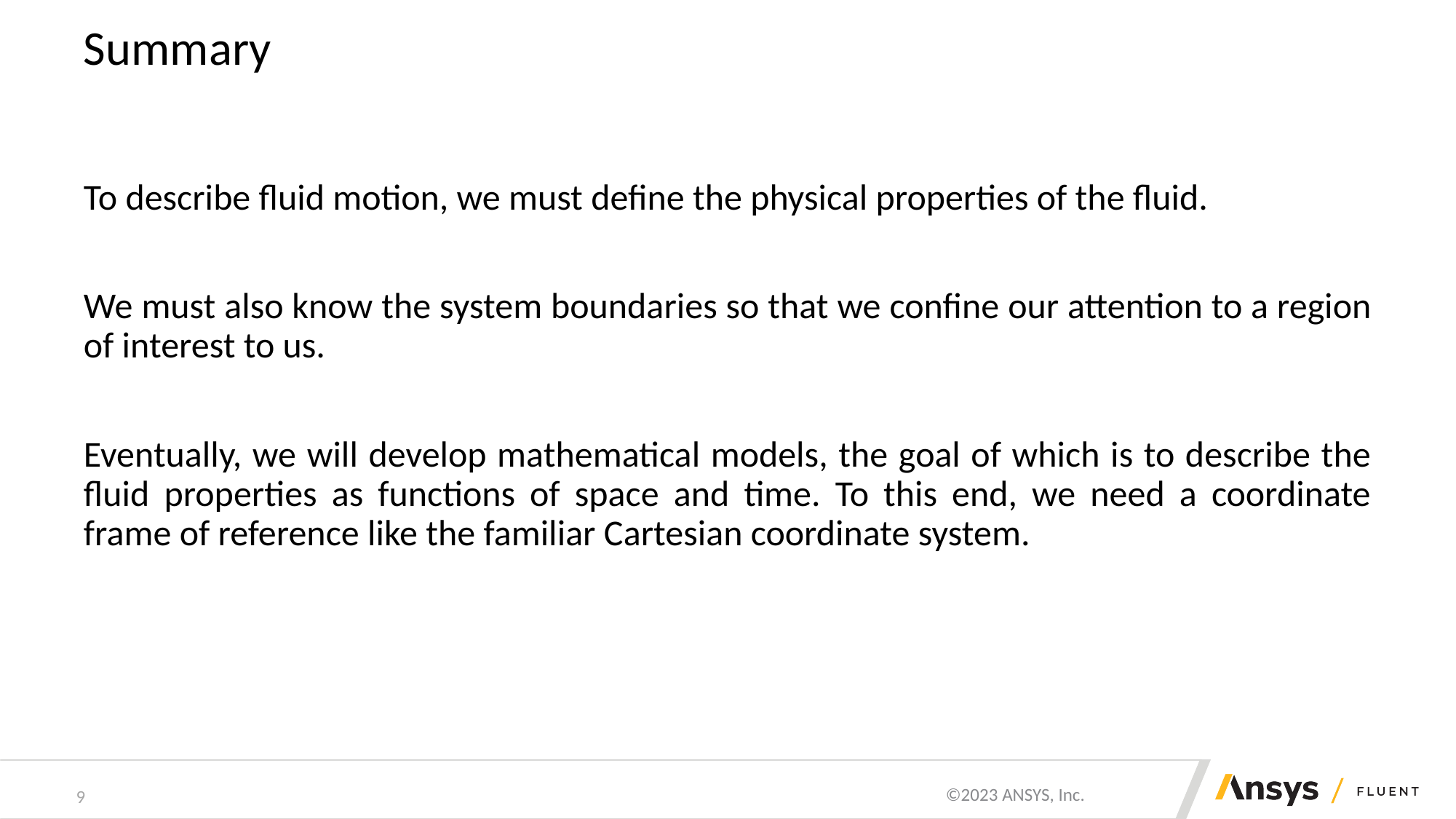

# Summary
To describe fluid motion, we must define the physical properties of the fluid.

We must also know the system boundaries so that we confine our attention to a region of interest to us.

Eventually, we will develop mathematical models, the goal of which is to describe the fluid properties as functions of space and time. To this end, we need a coordinate frame of reference like the familiar Cartesian coordinate system.

9